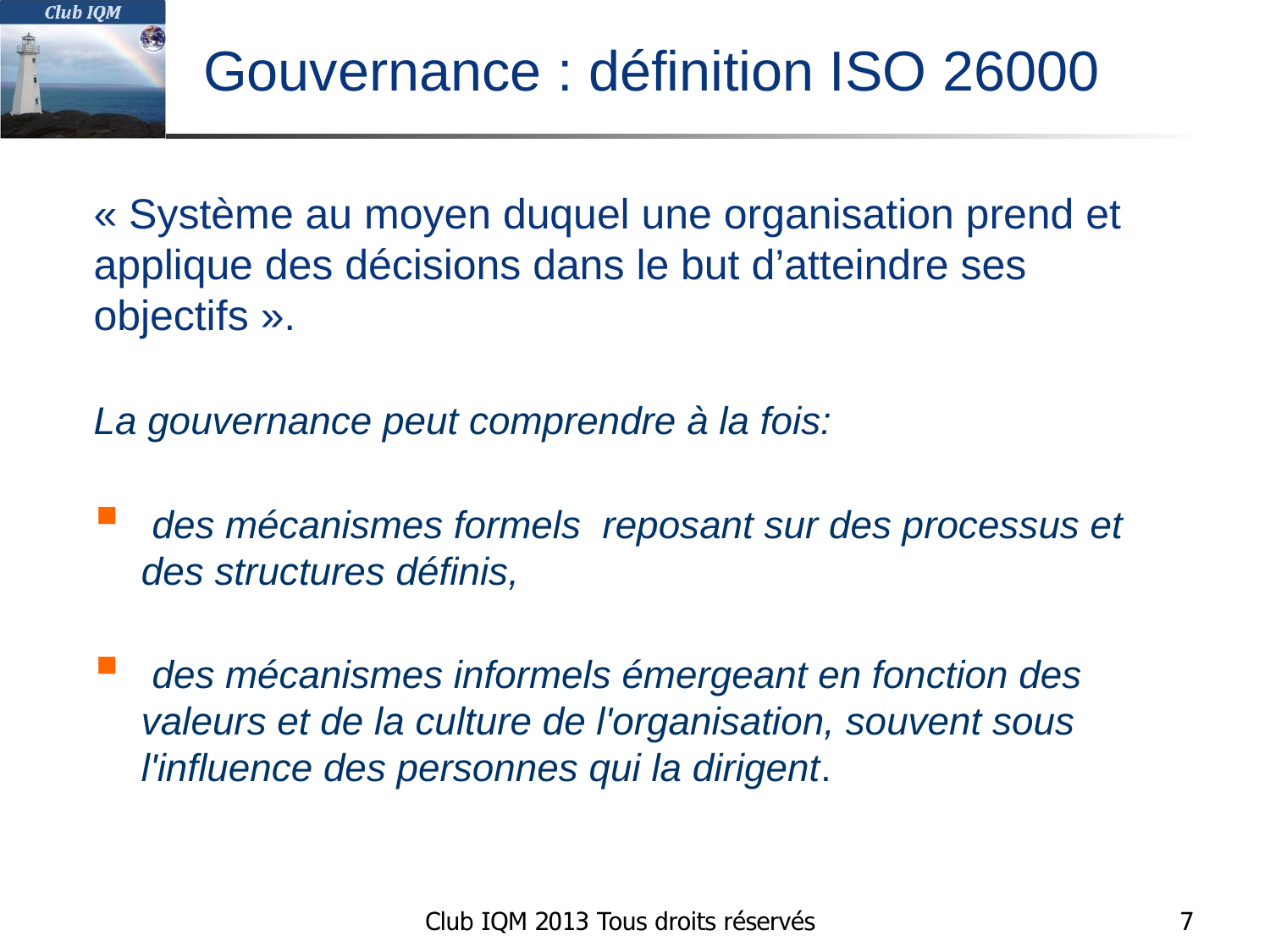

Gouvernance : définition ISO 26000
« Système au moyen duquel une organisation prend et applique des décisions dans le but d’atteindre ses objectifs ».

La gouvernance peut comprendre à la fois:

 des mécanismes formels  reposant sur des processus et des structures définis,

 des mécanismes informels émergeant en fonction des valeurs et de la culture de l'organisation, souvent sous l'influence des personnes qui la dirigent.

Club IQM 2013 Tous droits réservés
7